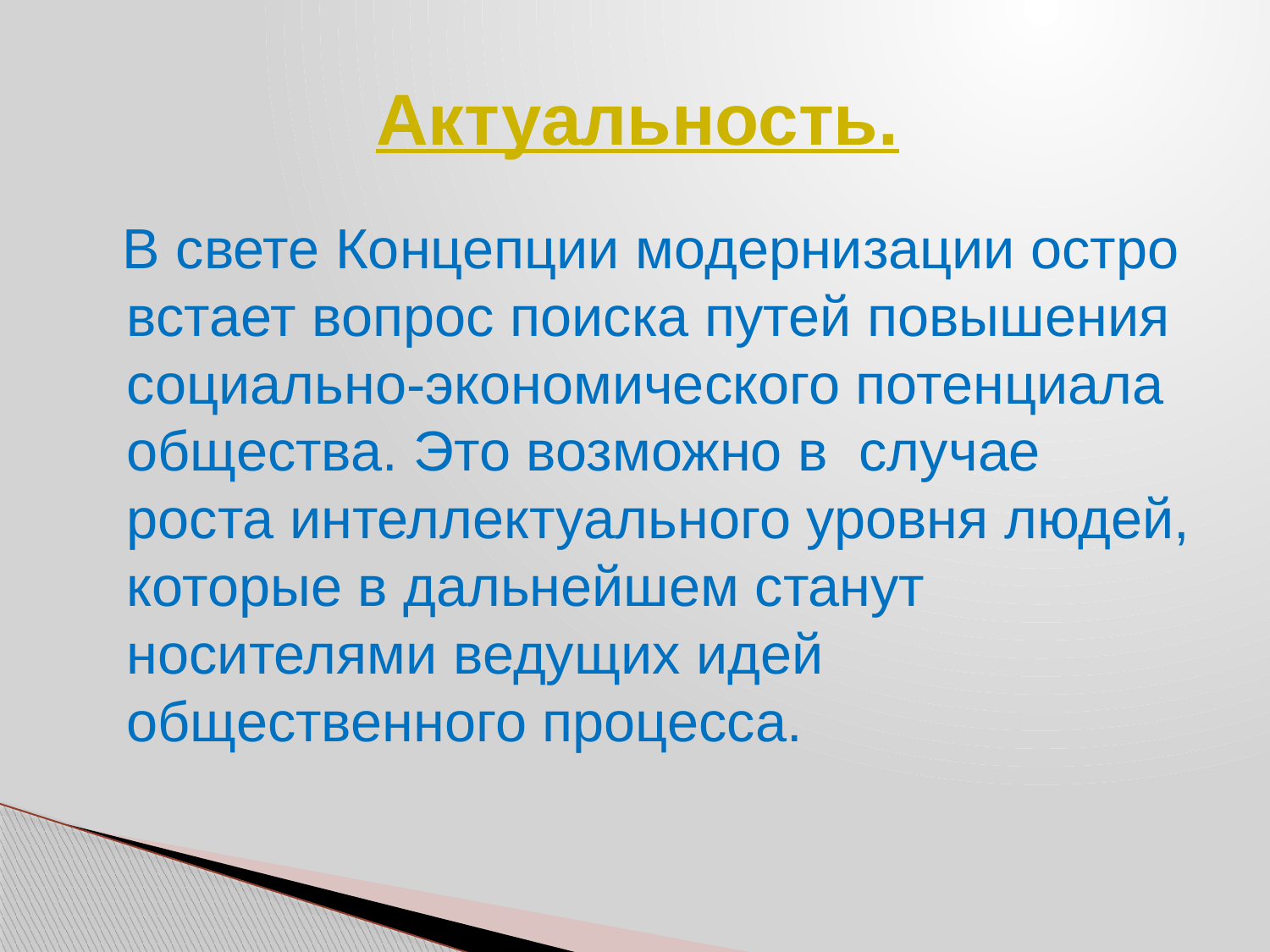

# Актуальность.
  В свете Концепции модернизации остро встает вопрос поиска путей повышения социально-экономического потенциала общества. Это возможно в  случае роста интеллектуального уровня людей, которые в дальнейшем станут носителями ведущих идей общественного процесса.